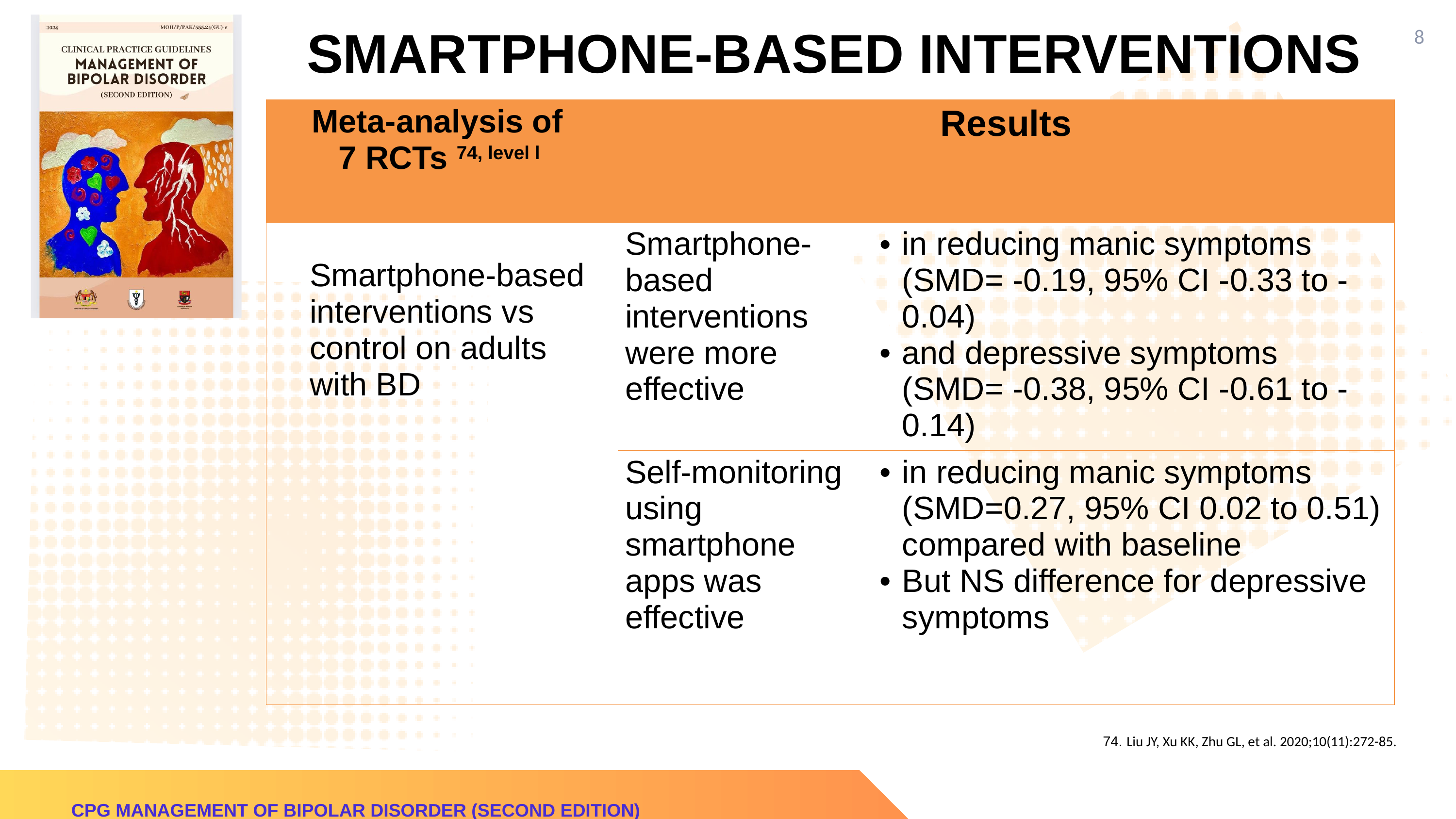

SMARTPHONE-BASED INTERVENTIONS
8
| Meta-analysis of 7 RCTs 74, level l | Results |  |
| --- | --- | --- |
| Smartphone-based interventions vs control on adults with BD | Smartphone-based interventions were more effective | in reducing manic symptoms (SMD= -0.19, 95% CI -0.33 to -0.04) and depressive symptoms (SMD= -0.38, 95% CI -0.61 to -0.14) |
|  | Self-monitoring using smartphone apps was effective | in reducing manic symptoms (SMD=0.27, 95% CI 0.02 to 0.51) compared with baseline But NS difference for depressive symptoms |

74. Liu JY, Xu KK, Zhu GL, et al. 2020;10(11):272-85.

CPG MANAGEMENT OF BIPOLAR DISORDER (SECOND EDITION)